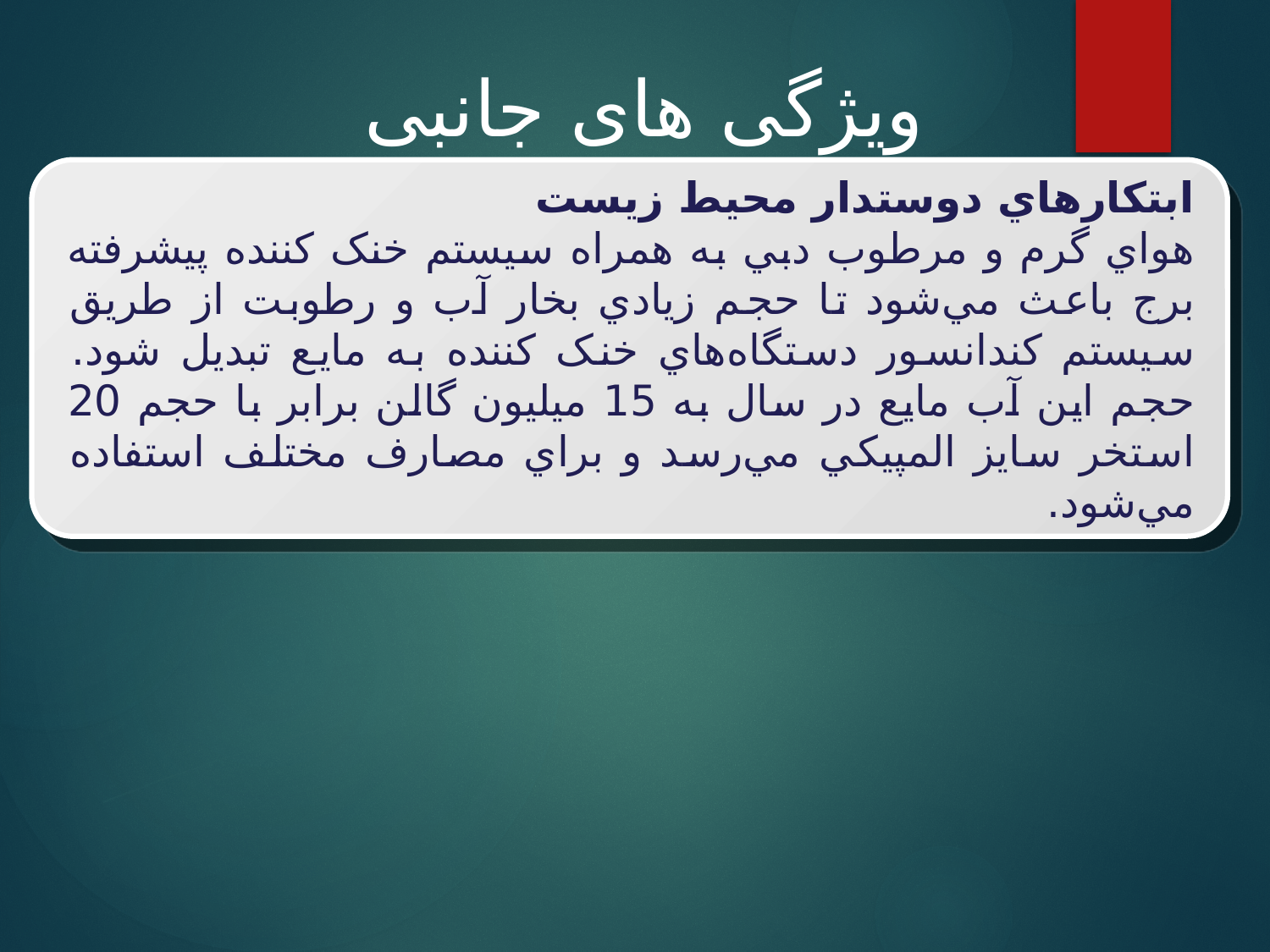

ویژگی های جانبی معماری

ابتکارهاي دوستدار محيط زيست
هواي گرم و مرطوب دبي به همراه سيستم خنک کننده پيشرفته برج باعث مي‌شود تا حجم زيادي بخار آب و رطوبت از طريق سيستم کندانسور دستگاه‌هاي خنک کننده به مايع تبديل شود. حجم اين آب مايع در سال به 15 ميليون گالن برابر با حجم 20 استخر سايز المپيکي مي‌رسد و براي مصارف مختلف استفاده مي‌شود.